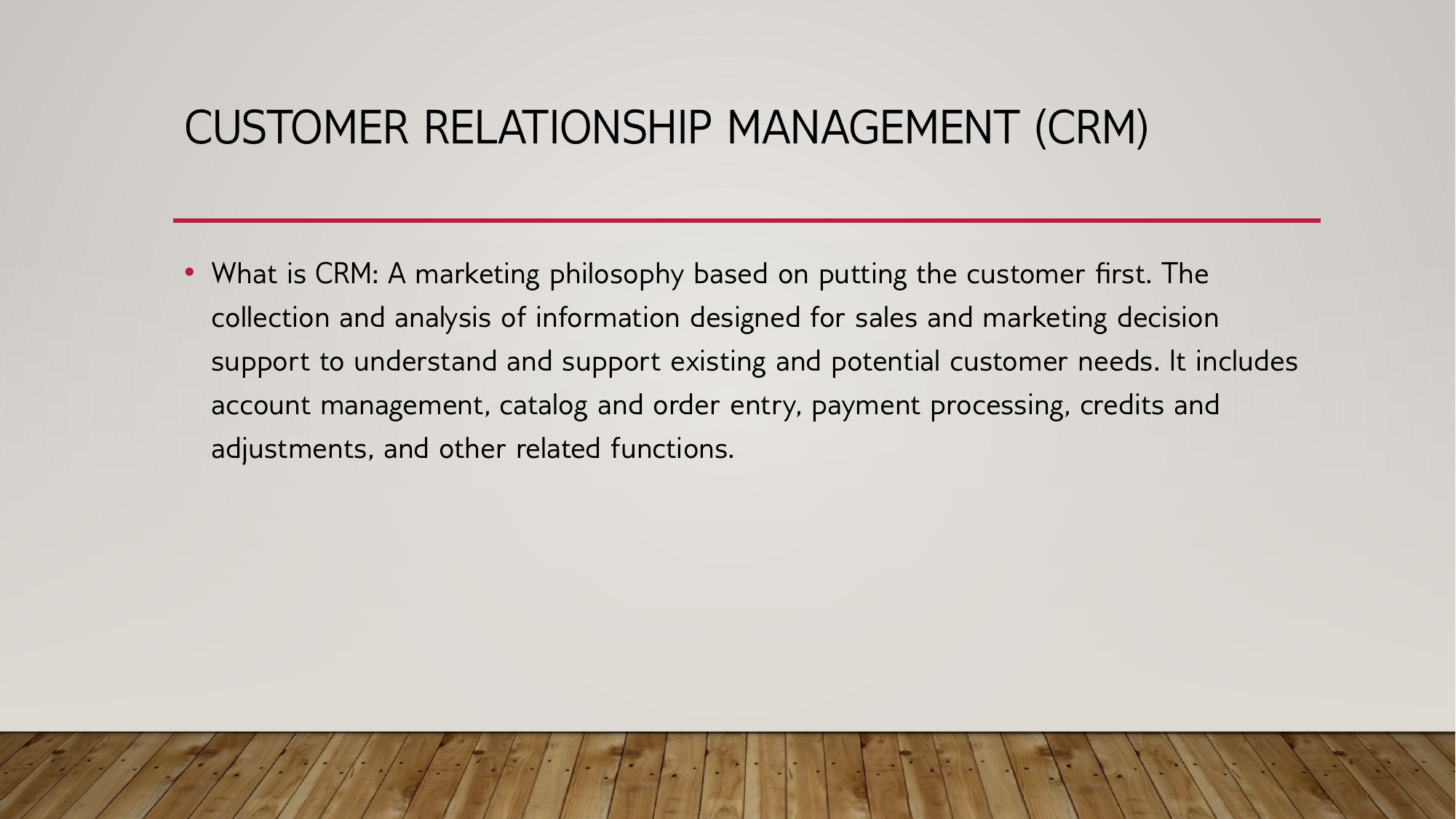

# Customer Relationship Management (CRM)
What is CRM: A marketing philosophy based on putting the customer first. The collection and analysis of information designed for sales and marketing decision support to understand and support existing and potential customer needs. It includes account management, catalog and order entry, payment processing, credits and adjustments, and other related functions.